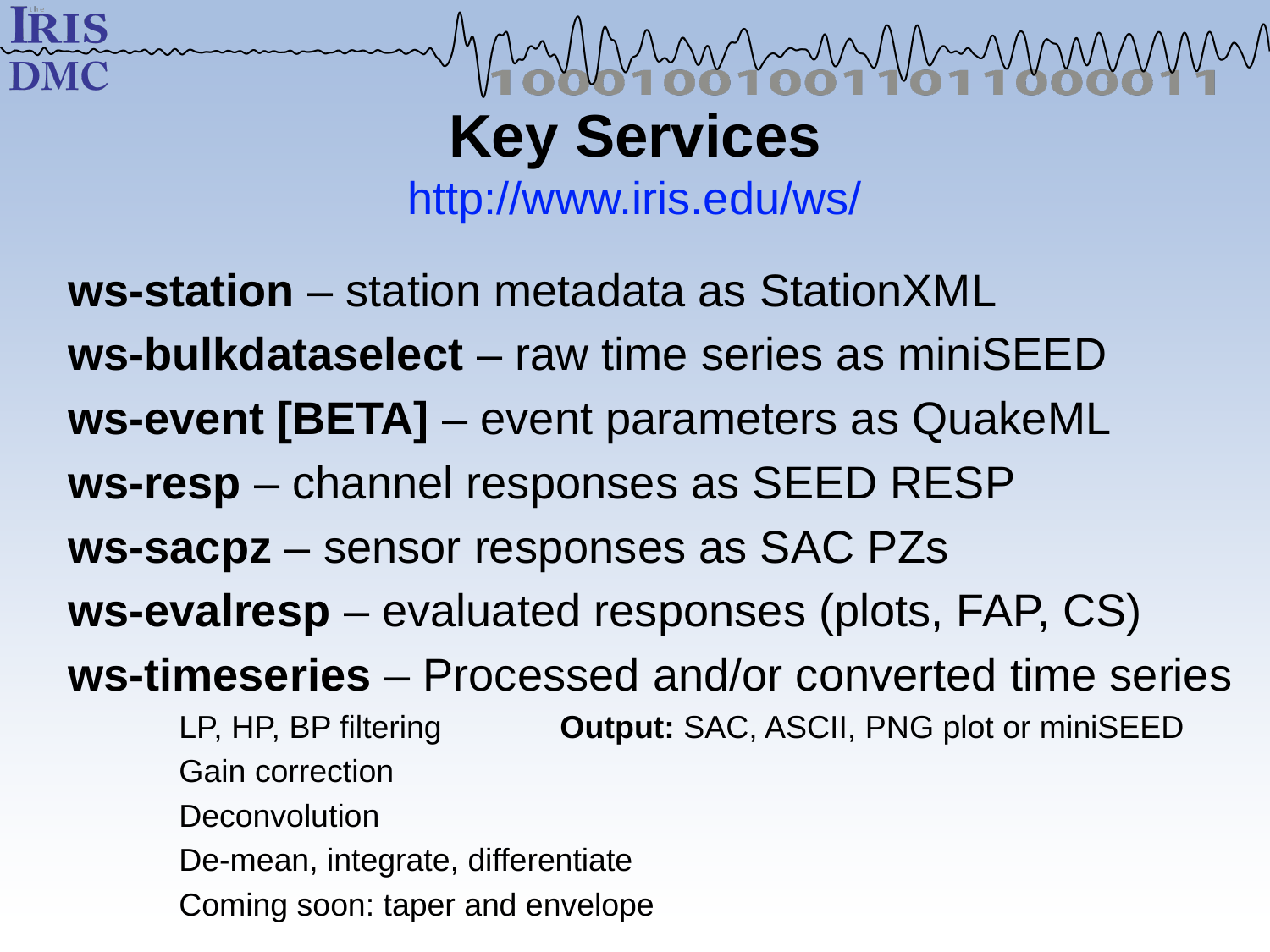

# Key Services http://www.iris.edu/ws/
ws-station – station metadata as StationXML
ws-bulkdataselect – raw time series as miniSEED
ws-event [BETA] – event parameters as QuakeML
ws-resp – channel responses as SEED RESP
ws-sacpz – sensor responses as SAC PZs
ws-evalresp – evaluated responses (plots, FAP, CS)
ws-timeseries – Processed and/or converted time series
LP, HP, BP filtering	Output: SAC, ASCII, PNG plot or miniSEED
Gain correction
Deconvolution
De-mean, integrate, differentiate
Coming soon: taper and envelope